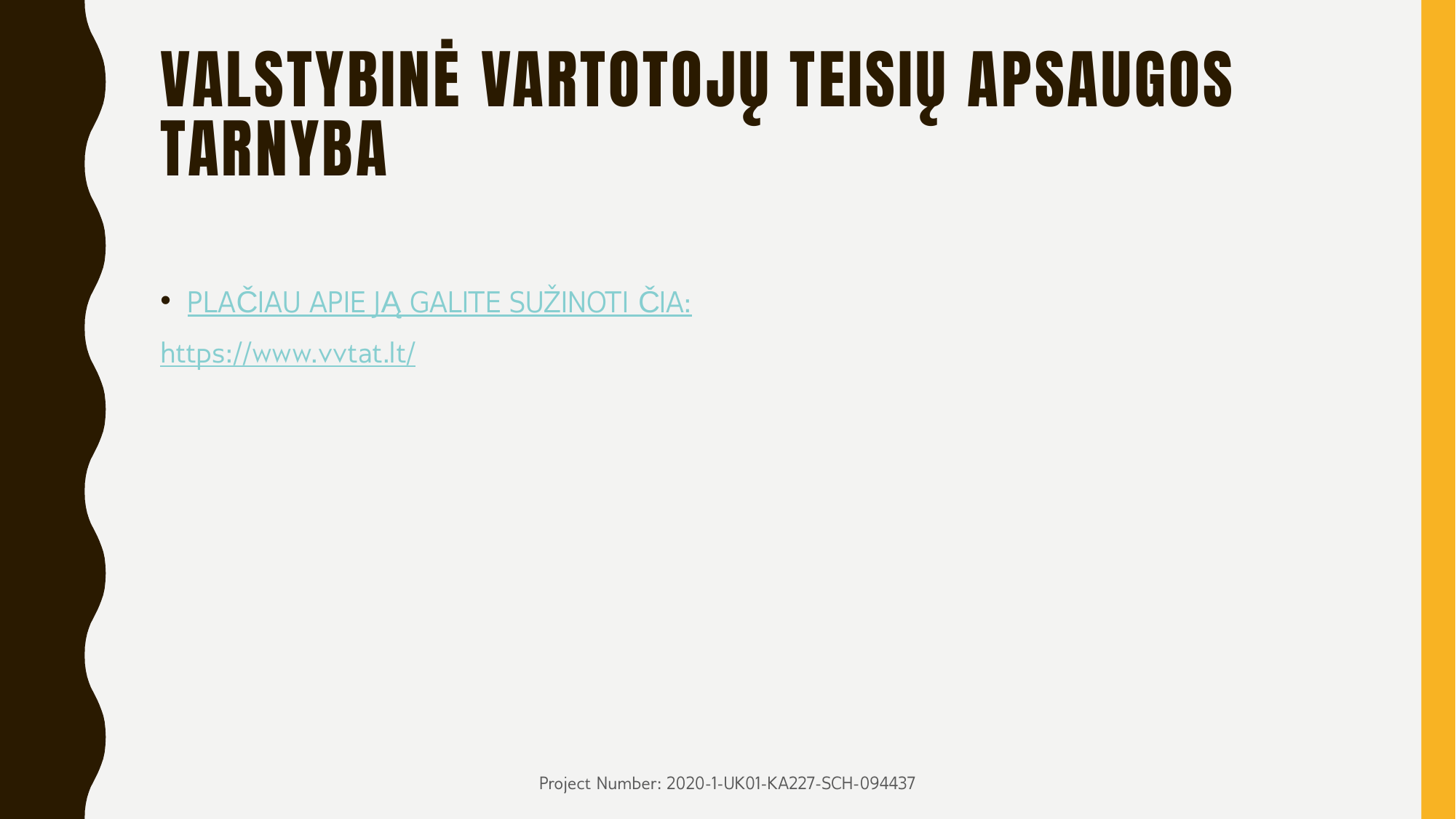

# VALSTYBINĖ VARTOTOJŲ TEISIŲ APSAUGOS TARNYBA
PLAČIAU APIE JĄ GALITE SUŽINOTI ČIA:
https://www.vvtat.lt/

Project Number: 2020-1-UK01-KA227-SCH-094437